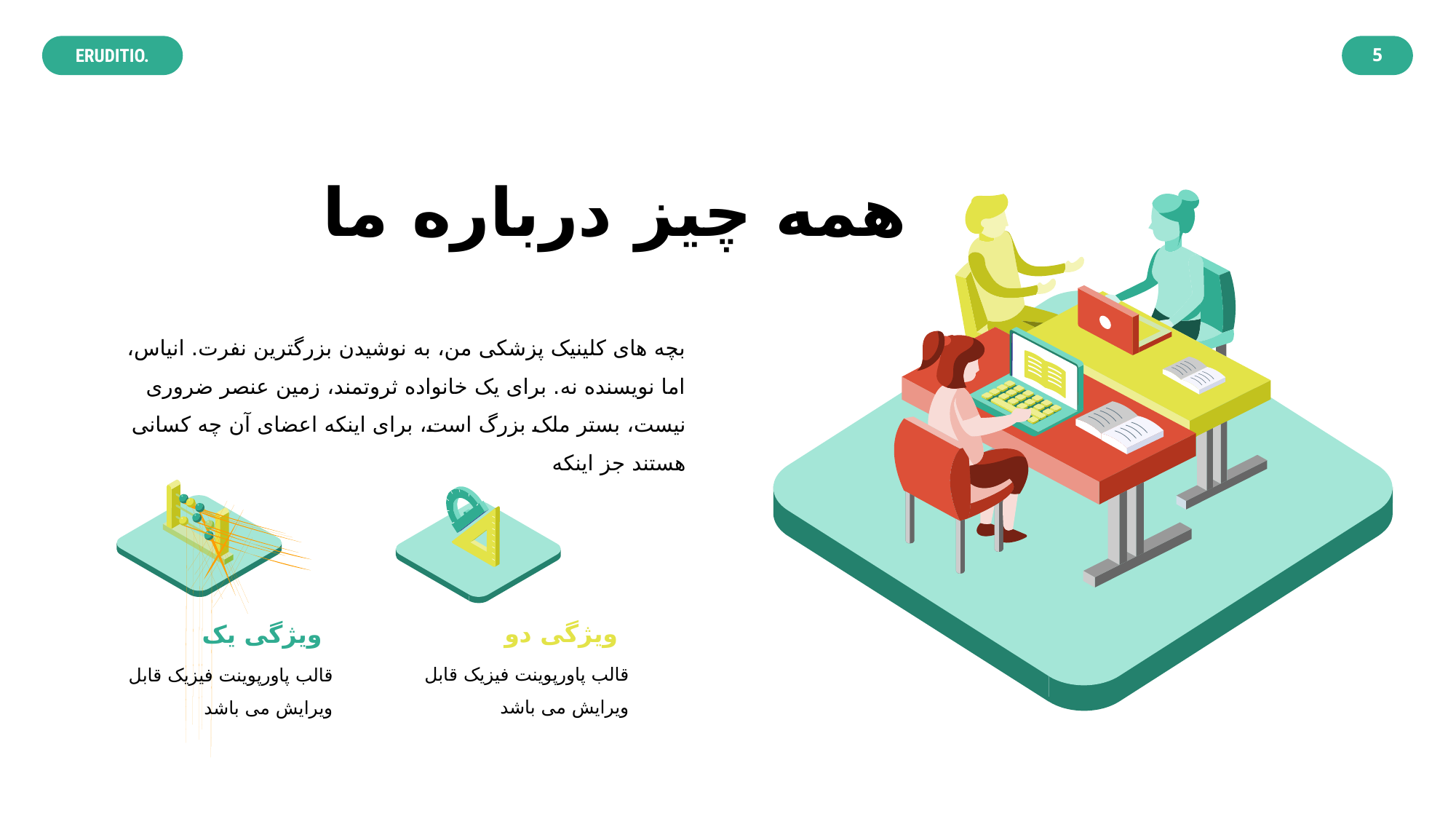

5
# همه چیز درباره ما

بچه های کلینیک پزشکی من، به نوشیدن بزرگترین نفرت. انیاس، اما نویسنده نه. برای یک خانواده ثروتمند، زمین عنصر ضروری نیست، بستر ملک بزرگ است، برای اینکه اعضای آن چه کسانی هستند جز اینکه

ویژگی دو
ویژگی یک
قالب پاورپوینت فیزیک قابل ویرایش می باشد
قالب پاورپوینت فیزیک قابل ویرایش می باشد